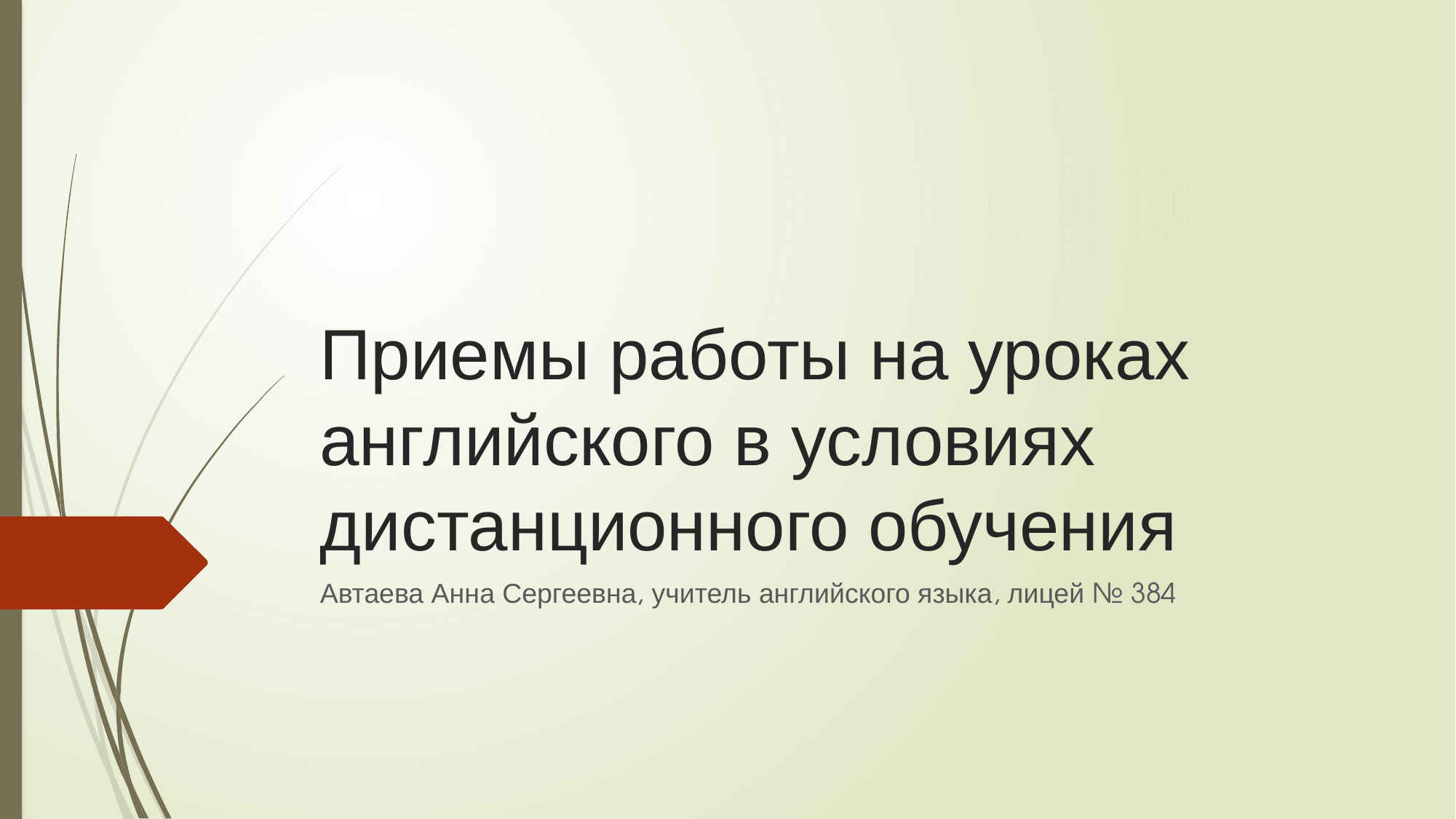

# Приемы работы на уроках английского в условиях дистанционного обучения
Автаева Анна Сергеевна, учитель английского языка, лицей № 384